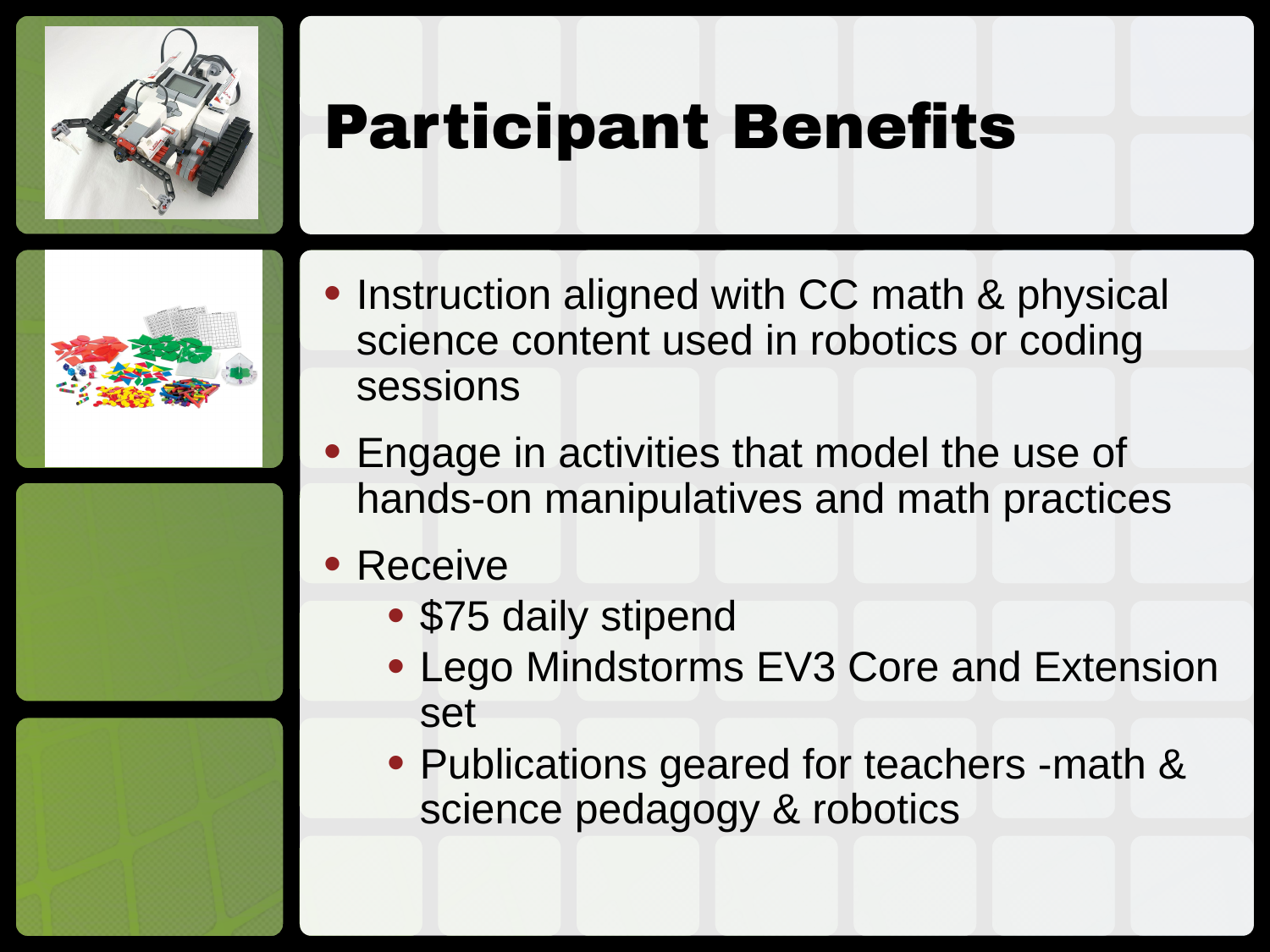

# Participant Benefits
Instruction aligned with CC math & physical science content used in robotics or coding sessions
Engage in activities that model the use of hands-on manipulatives and math practices
Receive
$75 daily stipend
Lego Mindstorms EV3 Core and Extension set
Publications geared for teachers -math & science pedagogy & robotics